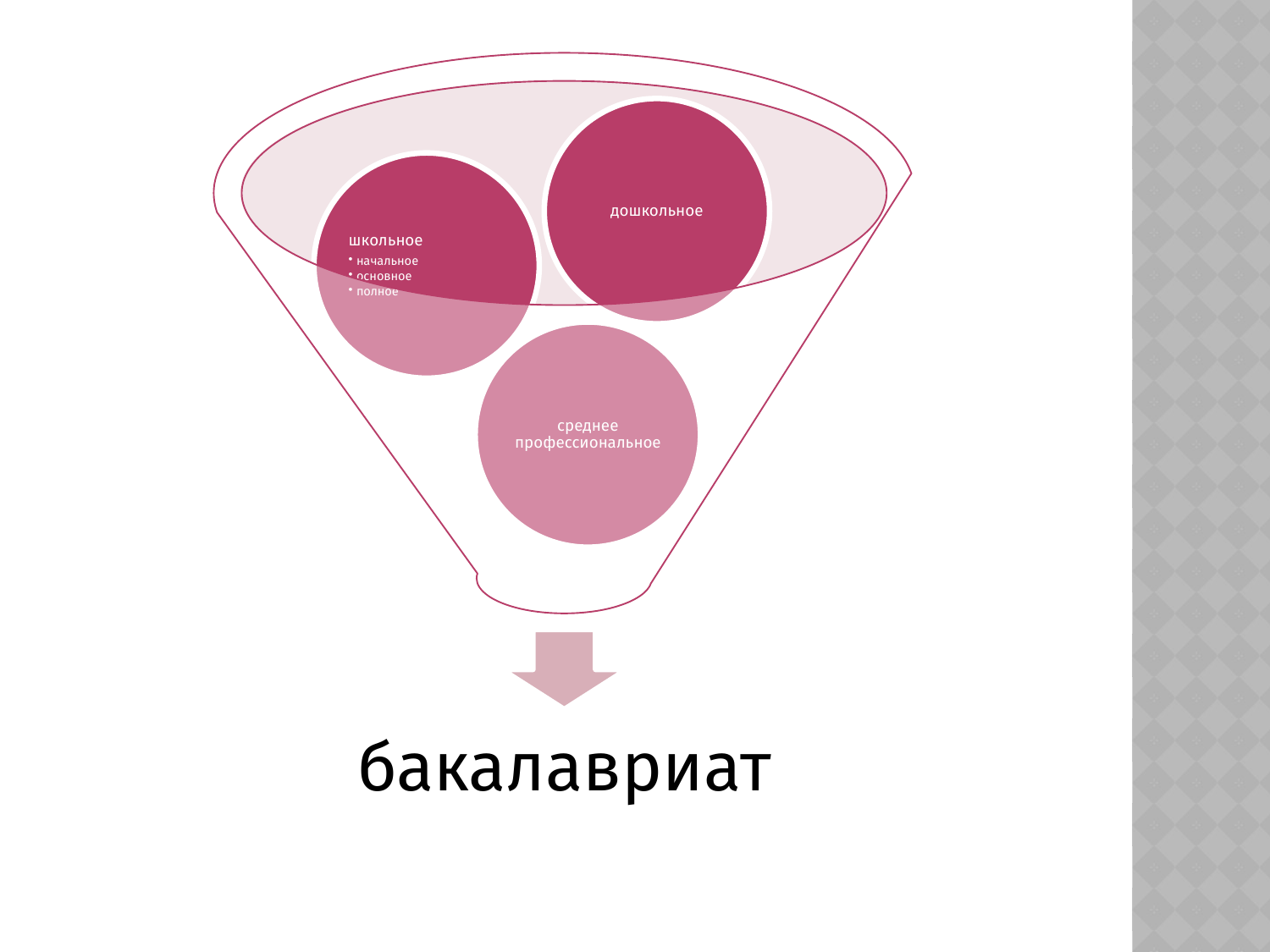

бакалавриат
среднее профессиональное
школьное
начальное
основное
полное
дошкольное